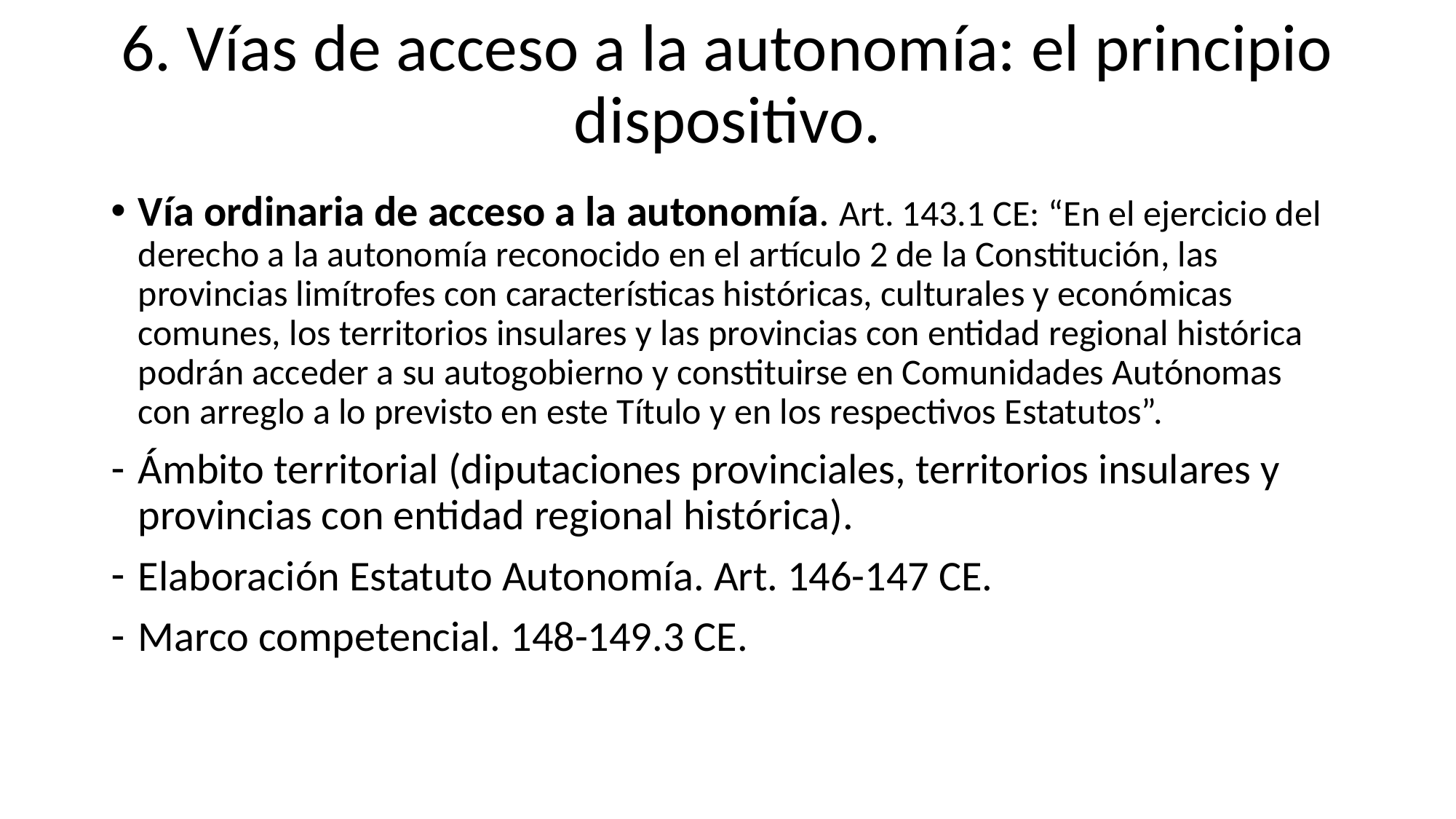

# 6. Vías de acceso a la autonomía: el principio dispositivo.
Vía ordinaria de acceso a la autonomía. Art. 143.1 CE: “En el ejercicio del derecho a la autonomía reconocido en el artículo 2 de la Constitución, las provincias limítrofes con características históricas, culturales y económicas comunes, los territorios insulares y las provincias con entidad regional histórica podrán acceder a su autogobierno y constituirse en Comunidades Autónomas con arreglo a lo previsto en este Título y en los respectivos Estatutos”.
Ámbito territorial (diputaciones provinciales, territorios insulares y provincias con entidad regional histórica).
Elaboración Estatuto Autonomía. Art. 146-147 CE.
Marco competencial. 148-149.3 CE.